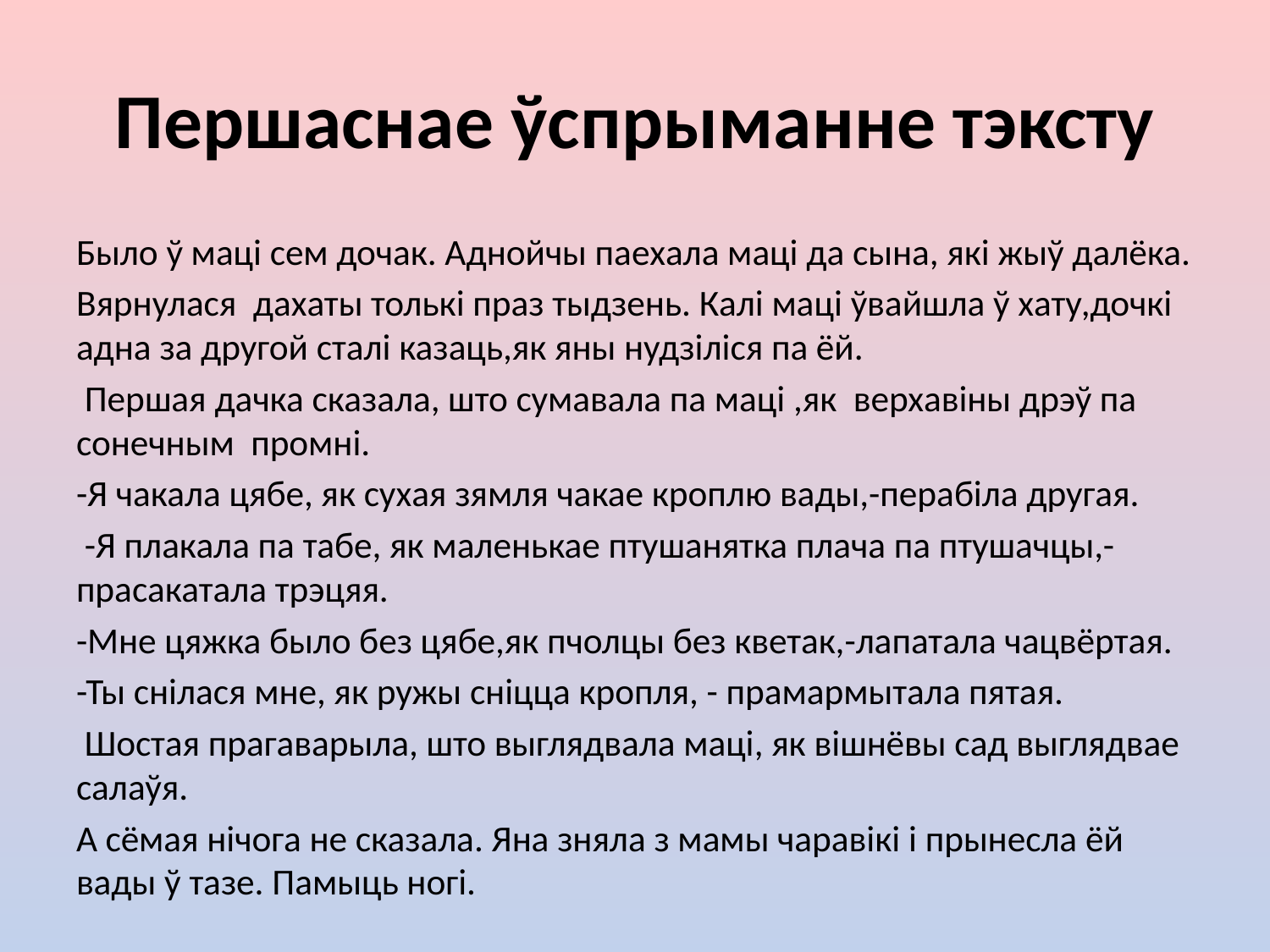

# Першаснае ўспрыманне тэксту
Было ў маці сем дочак. Аднойчы паехала маці да сына, які жыў далёка.
Вярнулася  дахаты толькі праз тыдзень. Калі маці ўвайшла ў хату,дочкі адна за другой сталі казаць,як яны нудзіліся па ёй.
 Першая дачка сказала, што сумавала па маці ,як  верхавіны дрэў па сонечным  промні.
-Я чакала цябе, як сухая зямля чакае кроплю вады,-перабіла другая.
 -Я плакала па табе, як маленькае птушанятка плача па птушачцы,-прасакатала трэцяя.
-Мне цяжка было без цябе,як пчолцы без кветак,-лапатала чацвёртая.
-Ты снілася мне, як ружы сніцца кропля, - прамармытала пятая.
 Шостая прагаварыла, што выглядвала маці, як вішнёвы сад выглядвае салаўя.
А сёмая нічога не сказала. Яна зняла з мамы чаравікі і прынесла ёй вады ў тазе. Памыць ногі.